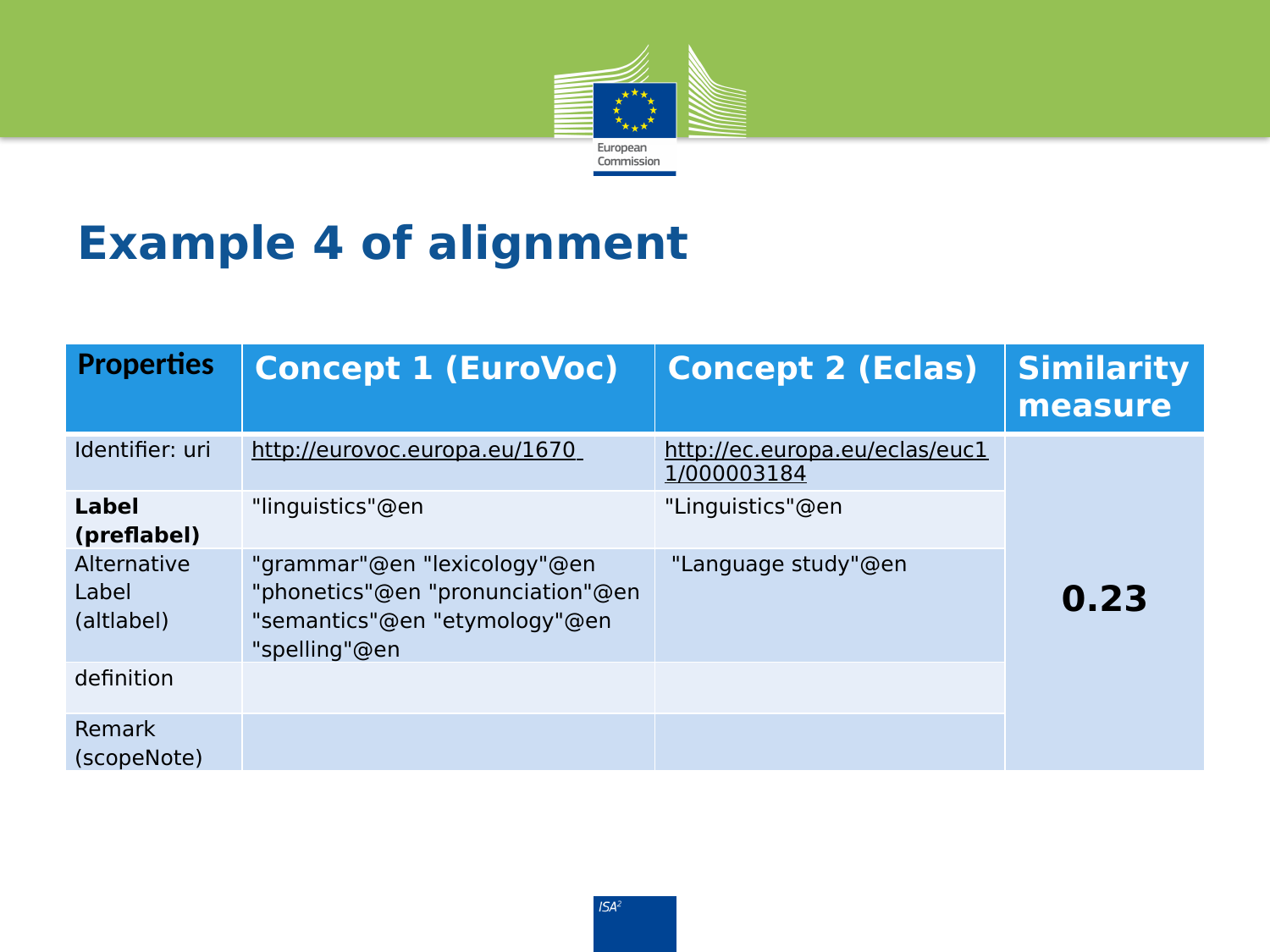

# Example 4 of alignment
| Properties | Concept 1 (EuroVoc) | Concept 2 (Eclas) | Similarity measure |
| --- | --- | --- | --- |
| Identifier: uri | http://eurovoc.europa.eu/1670 | http://ec.europa.eu/eclas/euc11/000003184 | 0.23 |
| Label (preflabel) | "linguistics"@en | "Linguistics"@en |  |
| Alternative Label (altlabel) | "grammar"@en "lexicology"@en "phonetics"@en "pronunciation"@en "semantics"@en "etymology"@en "spelling"@en | "Language study"@en |  |
| definition |  |  |  |
| Remark (scopeNote) |  |  |  |